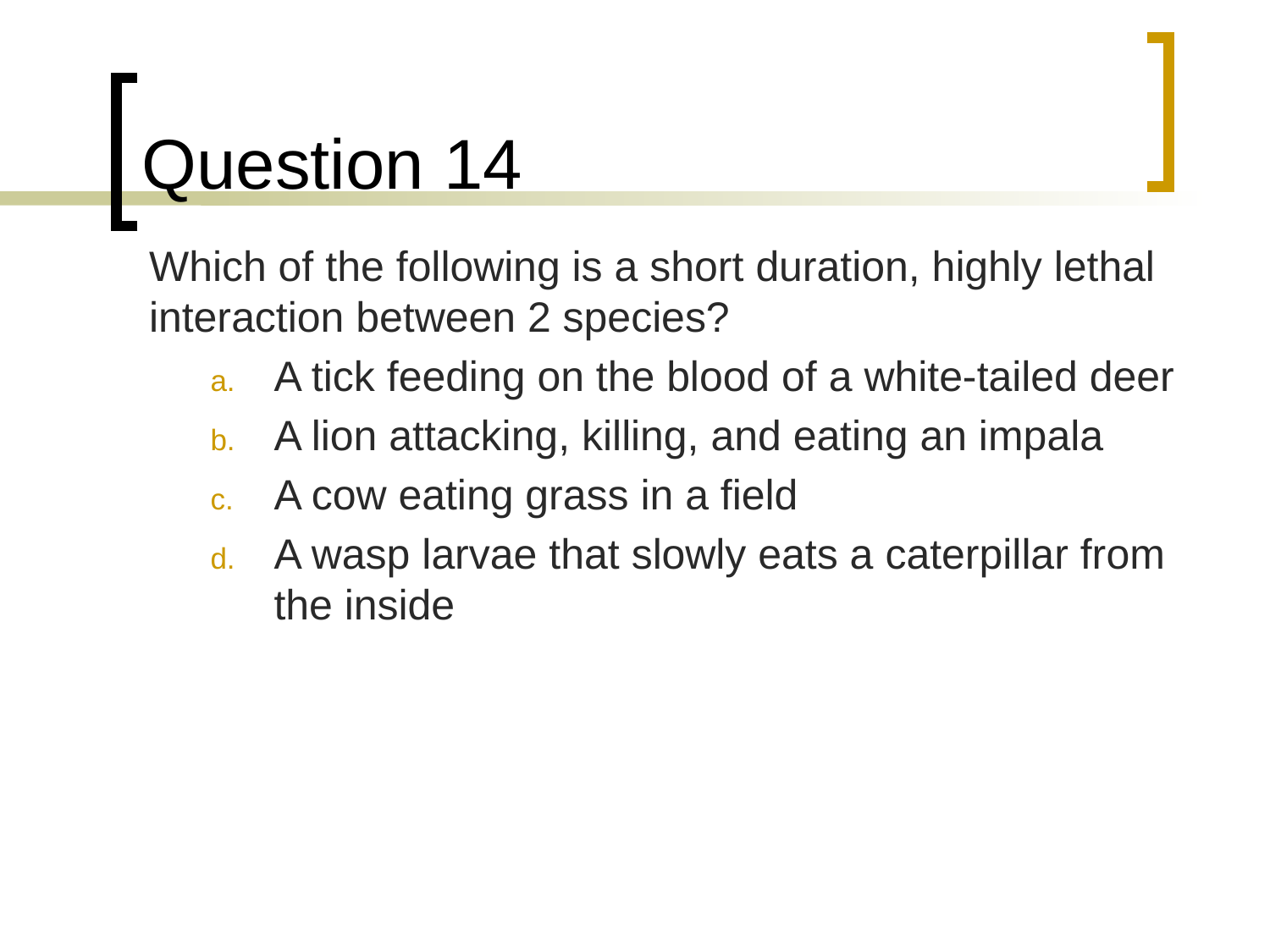

# Question 14
	Which of the following is a short duration, highly lethal interaction between 2 species?
A tick feeding on the blood of a white-tailed deer
A lion attacking, killing, and eating an impala
A cow eating grass in a field
A wasp larvae that slowly eats a caterpillar from the inside